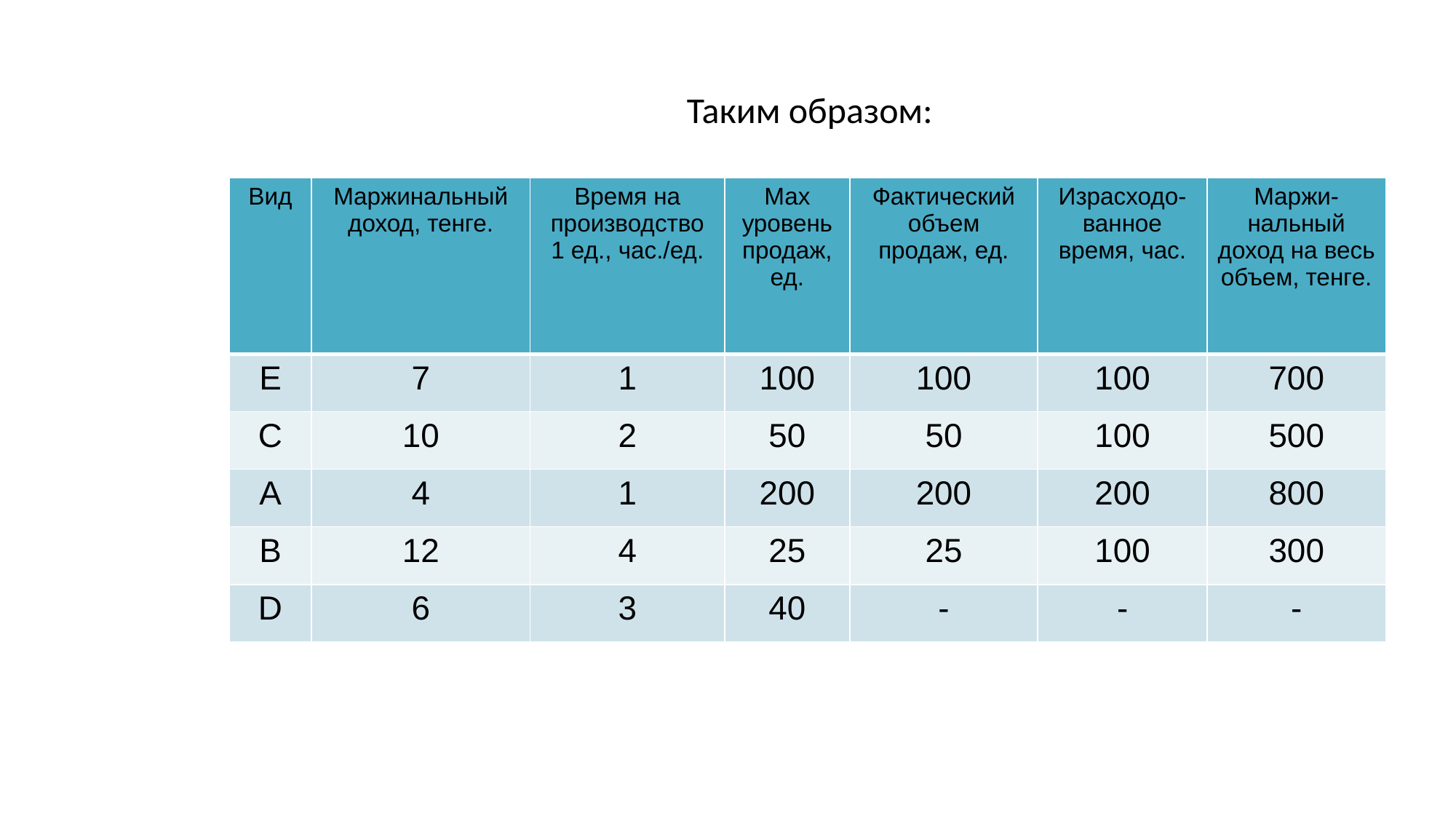

# Таким образом:
| Вид | Маржинальный доход, тенге. | Время на производство 1 ед., час./ед. | Мах уровень продаж, ед. | Фактический объем продаж, ед. | Израсходо-ванное время, час. | Маржи-нальный доход на весь объем, тенге. |
| --- | --- | --- | --- | --- | --- | --- |
| E | 7 | 1 | 100 | 100 | 100 | 700 |
| C | 10 | 2 | 50 | 50 | 100 | 500 |
| A | 4 | 1 | 200 | 200 | 200 | 800 |
| B | 12 | 4 | 25 | 25 | 100 | 300 |
| D | 6 | 3 | 40 | - | - | - |